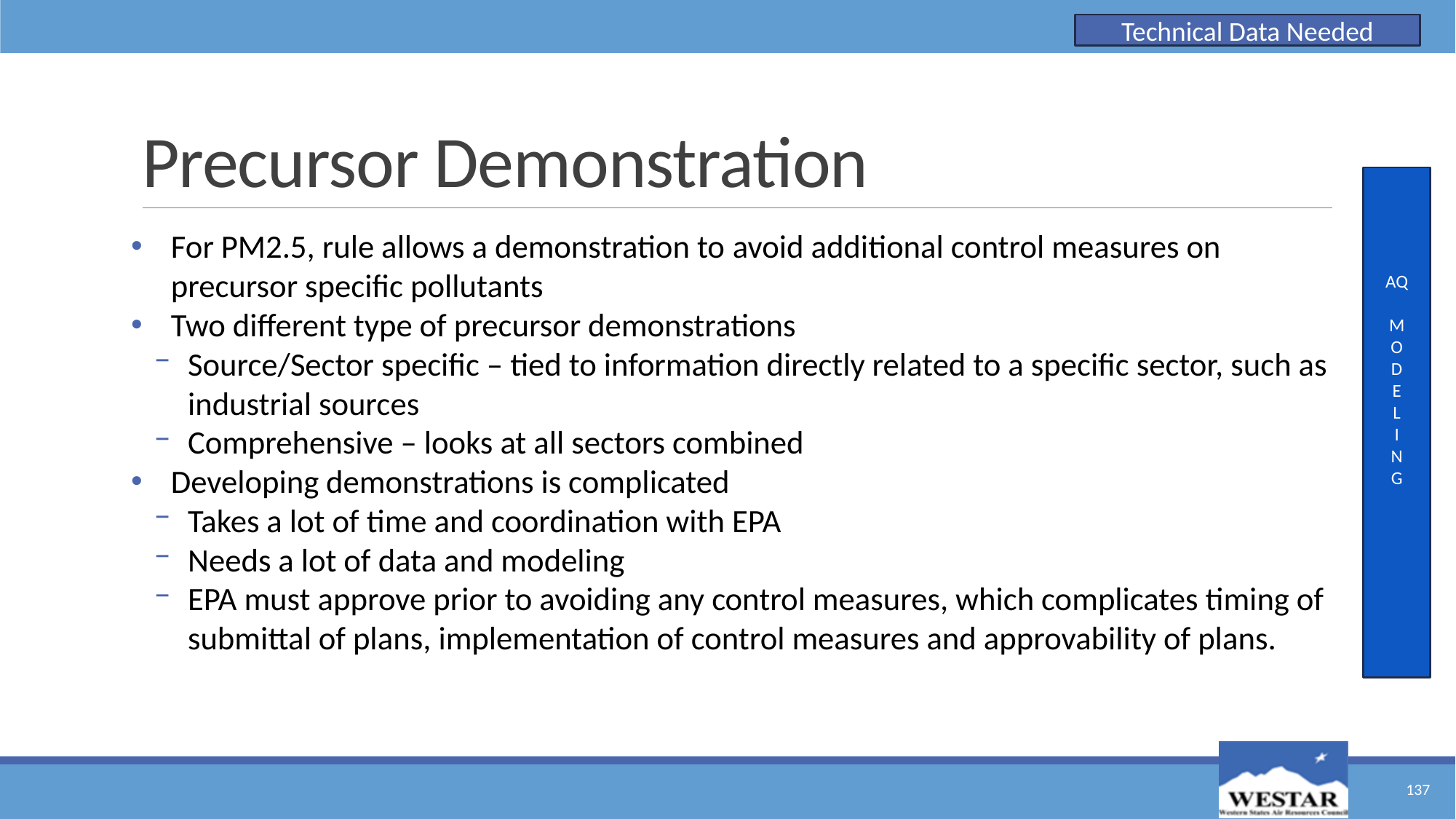

Technical Data Needed
# Precursor Demonstration
AQ

M
O
D
E
L
I
N
G

For PM2.5, rule allows a demonstration to avoid additional control measures on precursor specific pollutants
Two different type of precursor demonstrations
Source/Sector specific – tied to information directly related to a specific sector, such as industrial sources
Comprehensive – looks at all sectors combined
Developing demonstrations is complicated
Takes a lot of time and coordination with EPA
Needs a lot of data and modeling
EPA must approve prior to avoiding any control measures, which complicates timing of submittal of plans, implementation of control measures and approvability of plans.

137